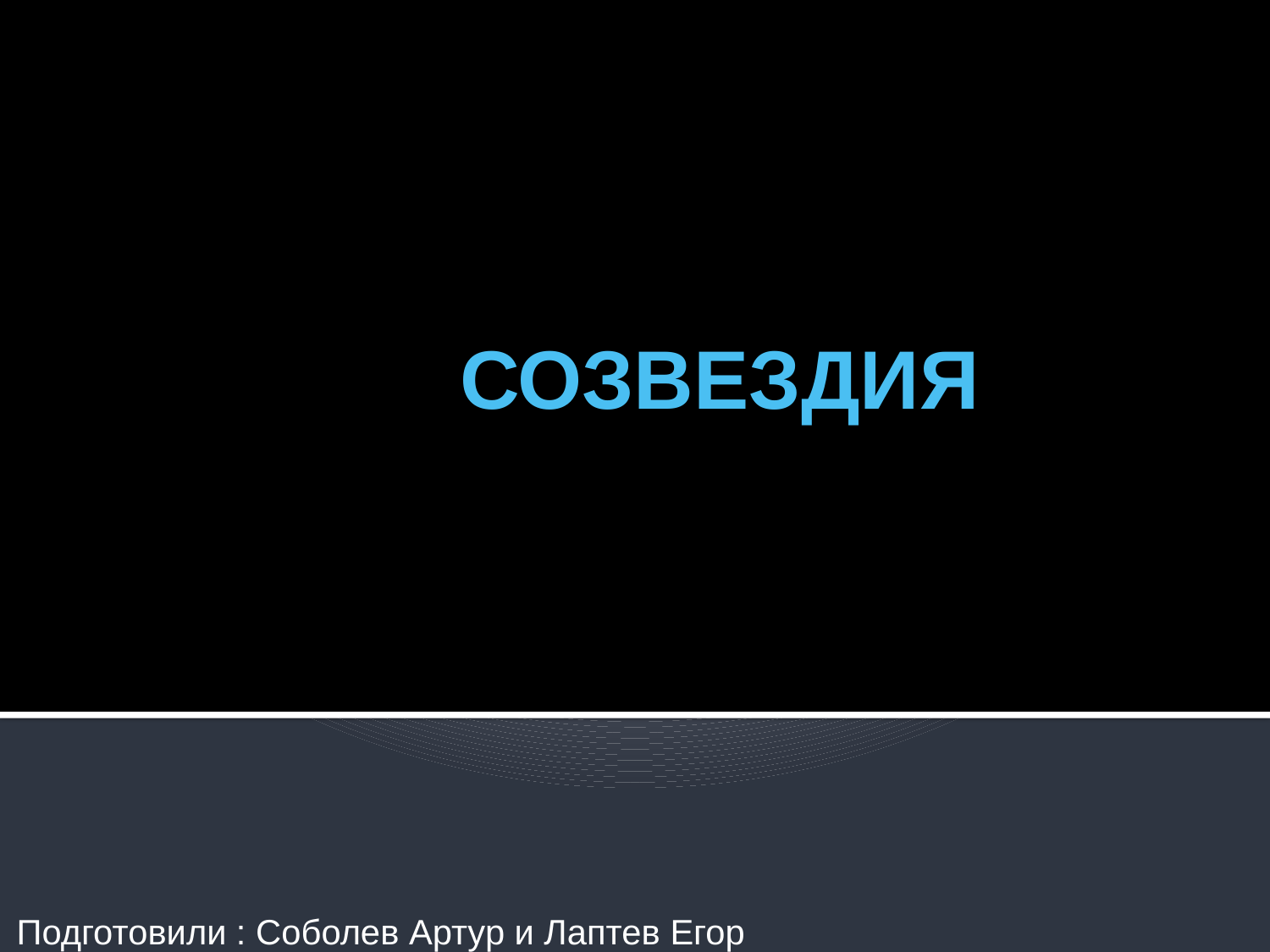

# СОЗВЕЗДИЯ
Подготовили : Соболев Артур и Лаптев Егор